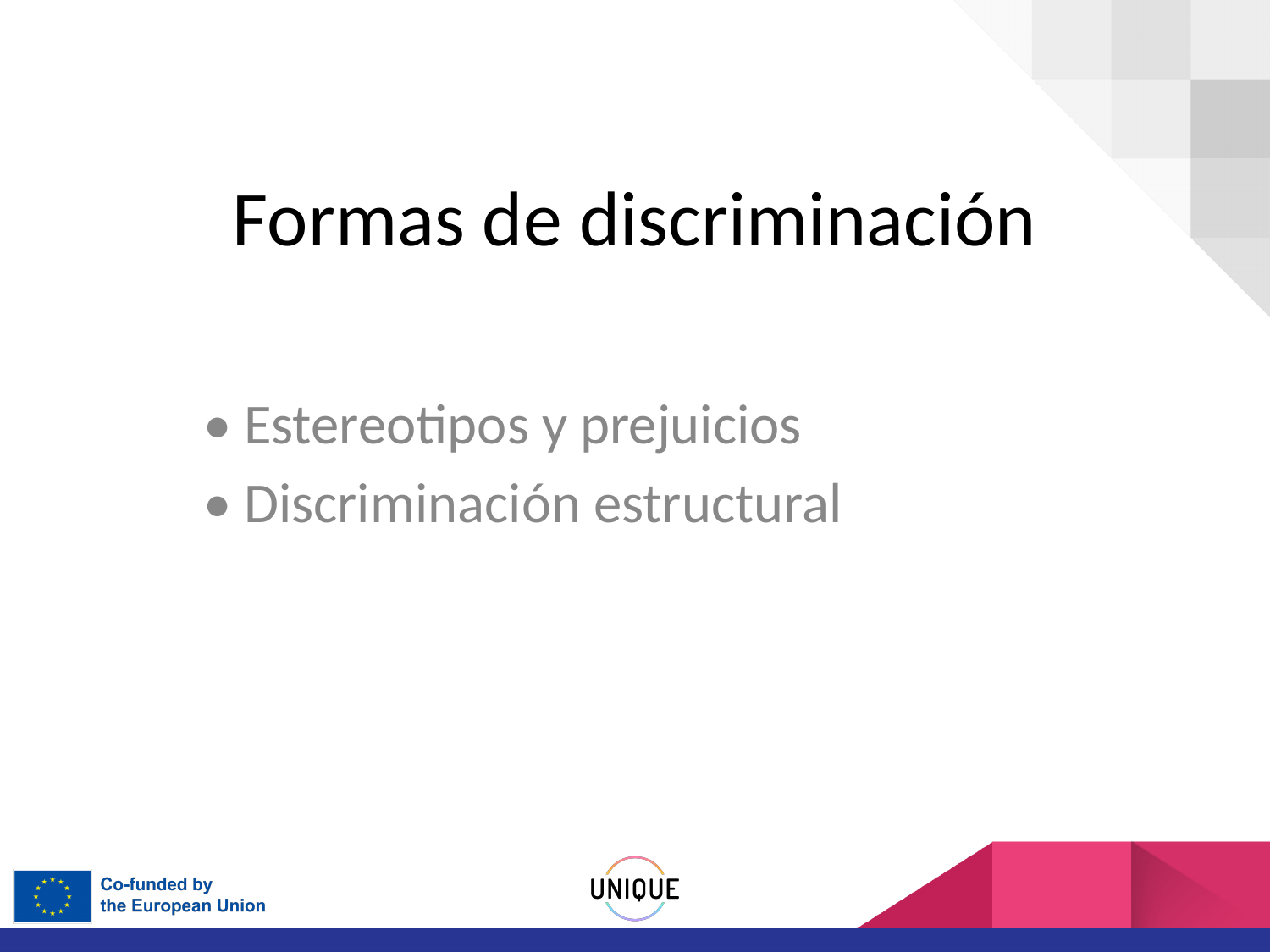

# Formas de discriminación
• Estereotipos y prejuicios
• Discriminación estructural